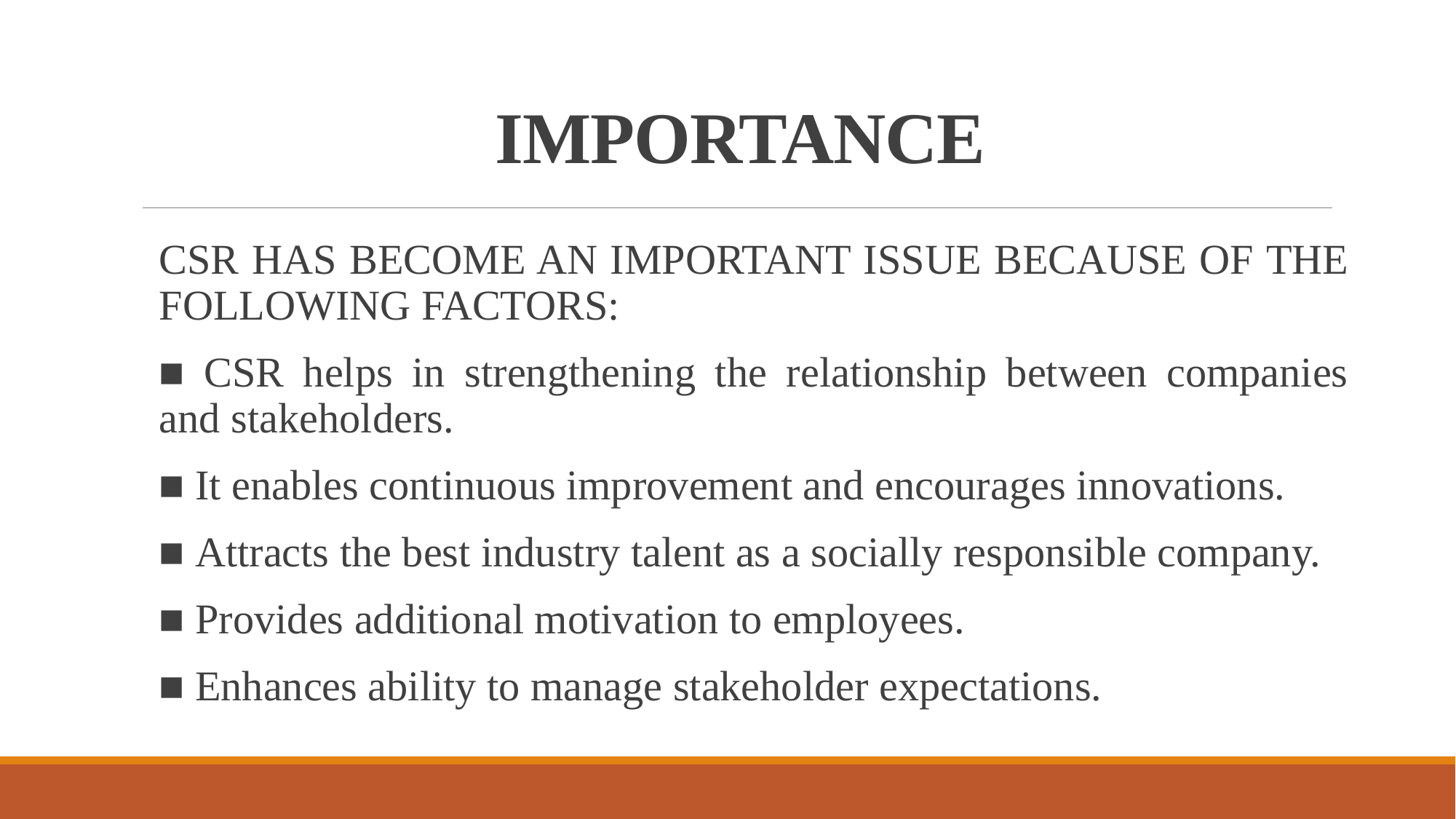

# IMPORTANCE
CSR HAS BECOME AN IMPORTANT ISSUE BECAUSE OF THE FOLLOWING FACTORS:
■ CSR helps in strengthening the relationship between companies and stakeholders.
■ It enables continuous improvement and encourages innovations.
■ Attracts the best industry talent as a socially responsible company.
■ Provides additional motivation to employees.
■ Enhances ability to manage stakeholder expectations.